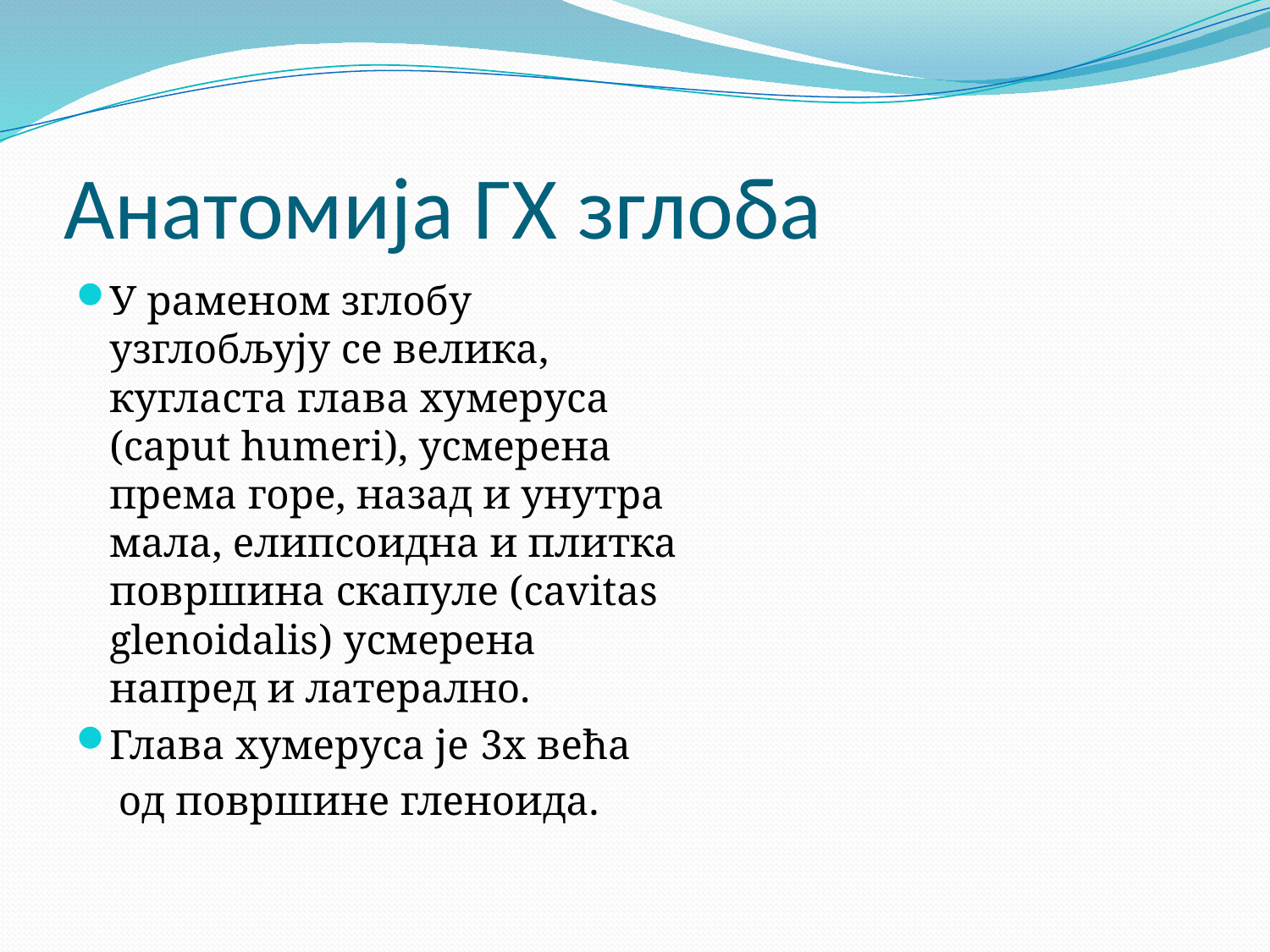

# Анатомија ГХ зглоба
У раменом зглобу узглобљују се велика, кугласта глава хумеруса (caput humeri), усмерена према горе, назад и унутра  мала, елипсоидна и плитка површина скапуле (cavitas glenoidalis) усмерена напред и латерално.
Глава хумеруса је 3x већа
    од површине гленоида.